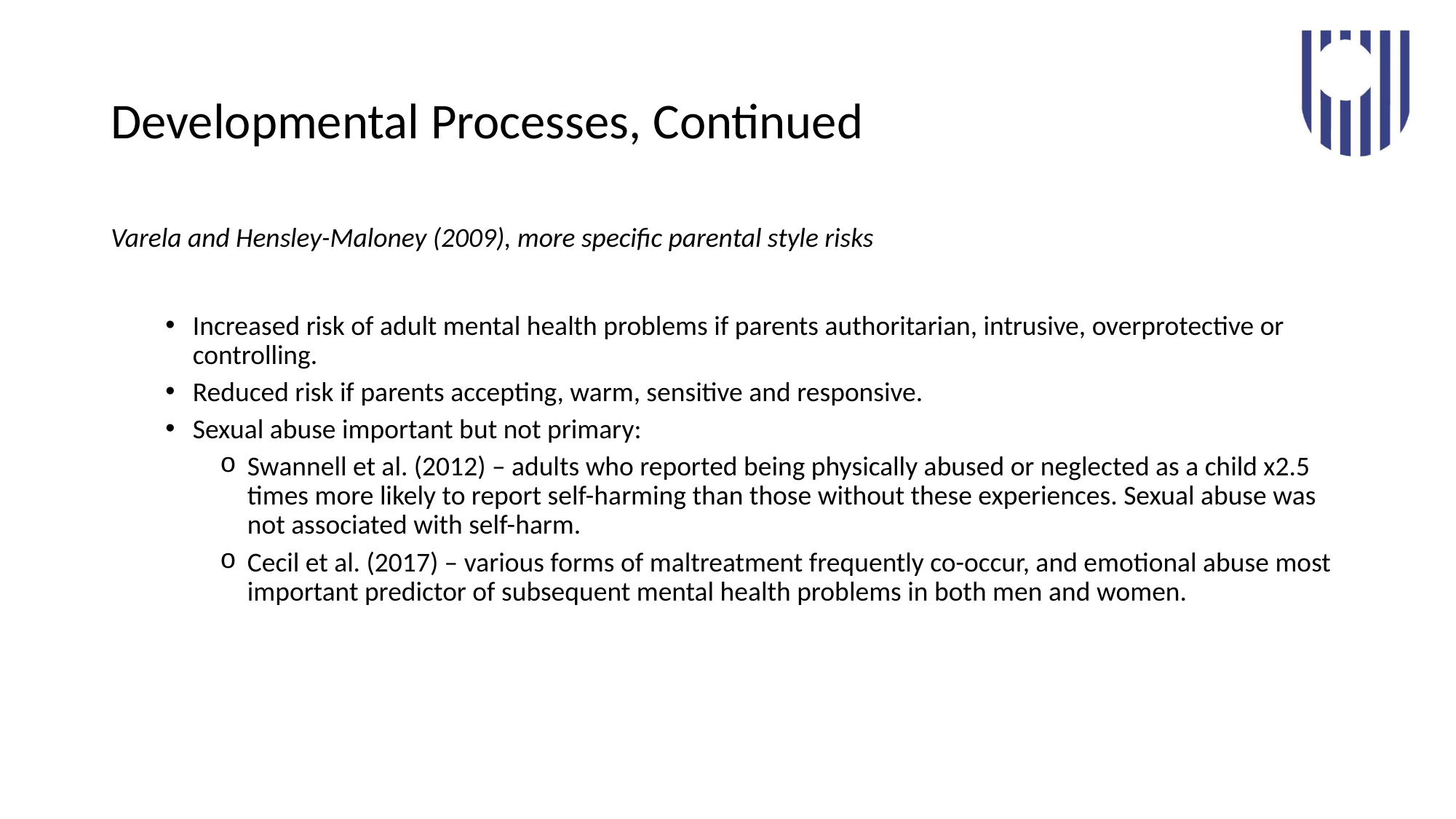

# Developmental Processes, Continued
Varela and Hensley-Maloney (2009), more specific parental style risks

Increased risk of adult mental health problems if parents authoritarian, intrusive, overprotective or controlling.
Reduced risk if parents accepting, warm, sensitive and responsive.
Sexual abuse important but not primary:
Swannell et al. (2012) – adults who reported being physically abused or neglected as a child x2.5 times more likely to report self-harming than those without these experiences. Sexual abuse was not associated with self-harm.
Cecil et al. (2017) – various forms of maltreatment frequently co-occur, and emotional abuse most important predictor of subsequent mental health problems in both men and women.